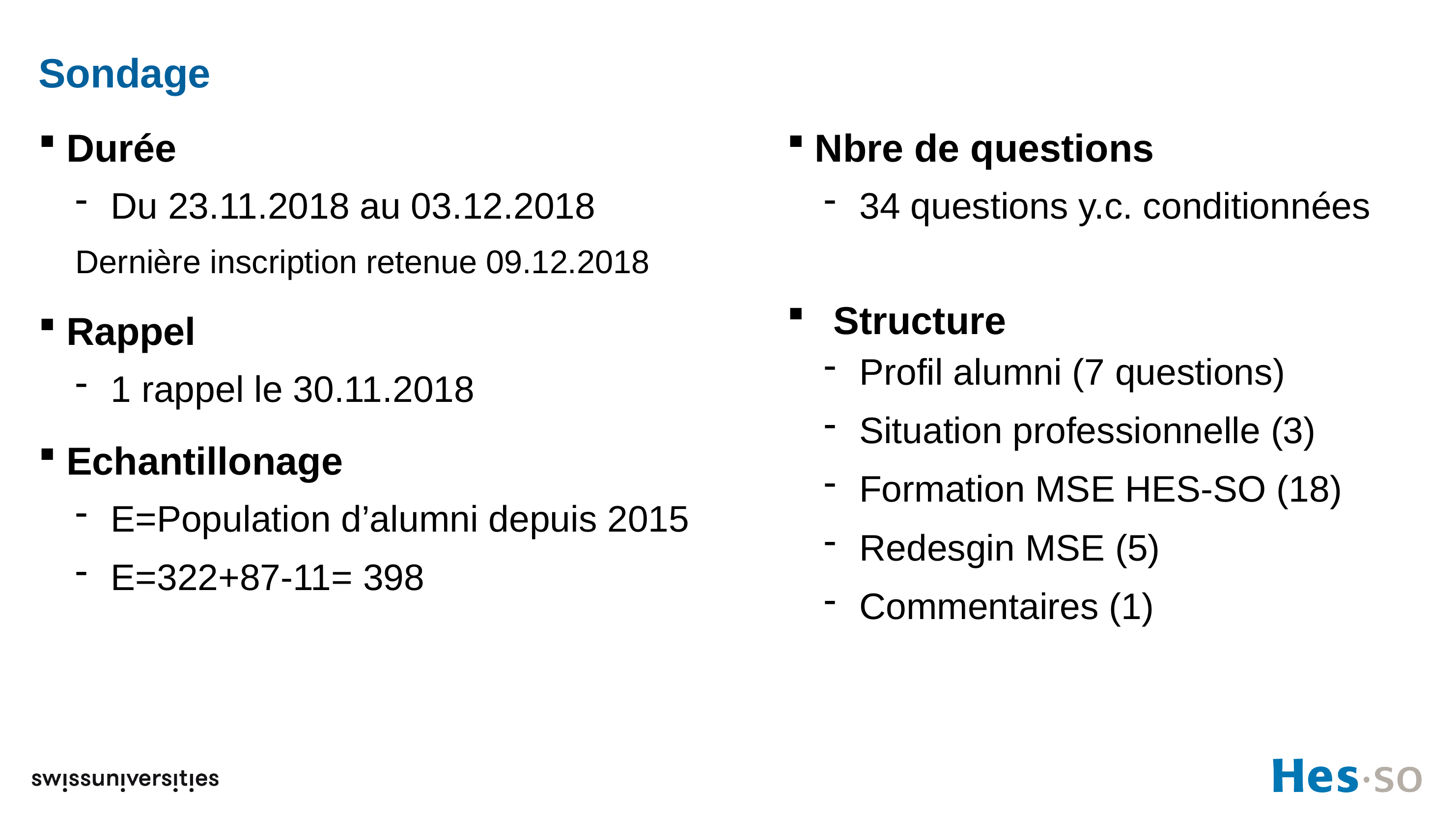

# Sondage
Durée
Du 23.11.2018 au 03.12.2018
Dernière inscription retenue 09.12.2018
Rappel
1 rappel le 30.11.2018
Echantillonage
E=Population d’alumni depuis 2015
E=322+87-11= 398

Nbre de questions
34 questions y.c. conditionnées

Structure
Profil alumni (7 questions)
Situation professionnelle (3)
Formation MSE HES-SO (18)
Redesgin MSE (5)
Commentaires (1)